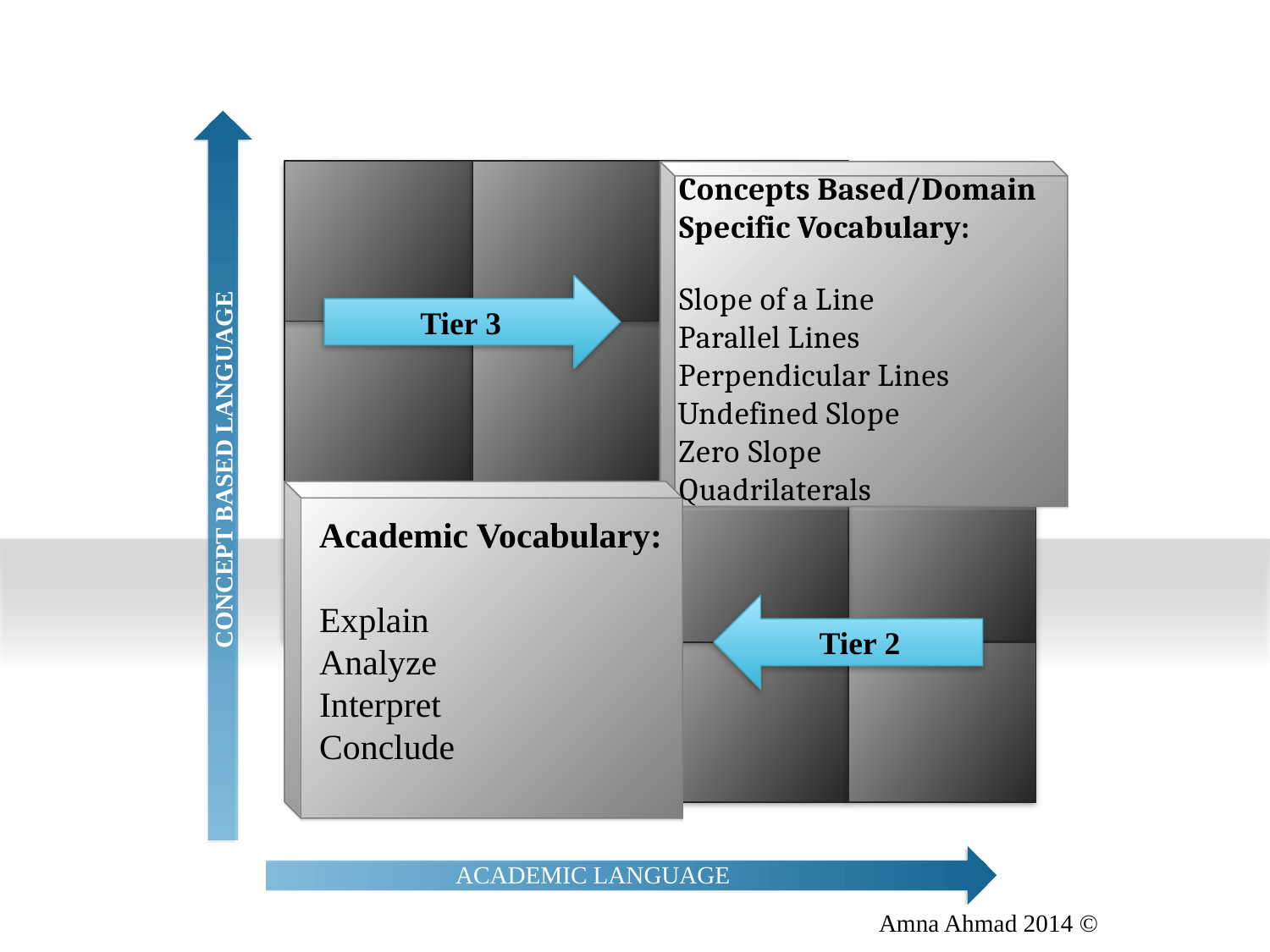

Concepts Based/Domain Specific Vocabulary:

Slope of a Line
Parallel Lines
Perpendicular Lines
Undefined Slope
Zero Slope
Quadrilaterals

Tier 3
CONCEPT BASED LANGUAGE

Academic Vocabulary:

Explain
Analyze
Interpret
Conclude
Tier 2

ACADEMIC LANGUAGE
Amna Ahmad 2014 ©